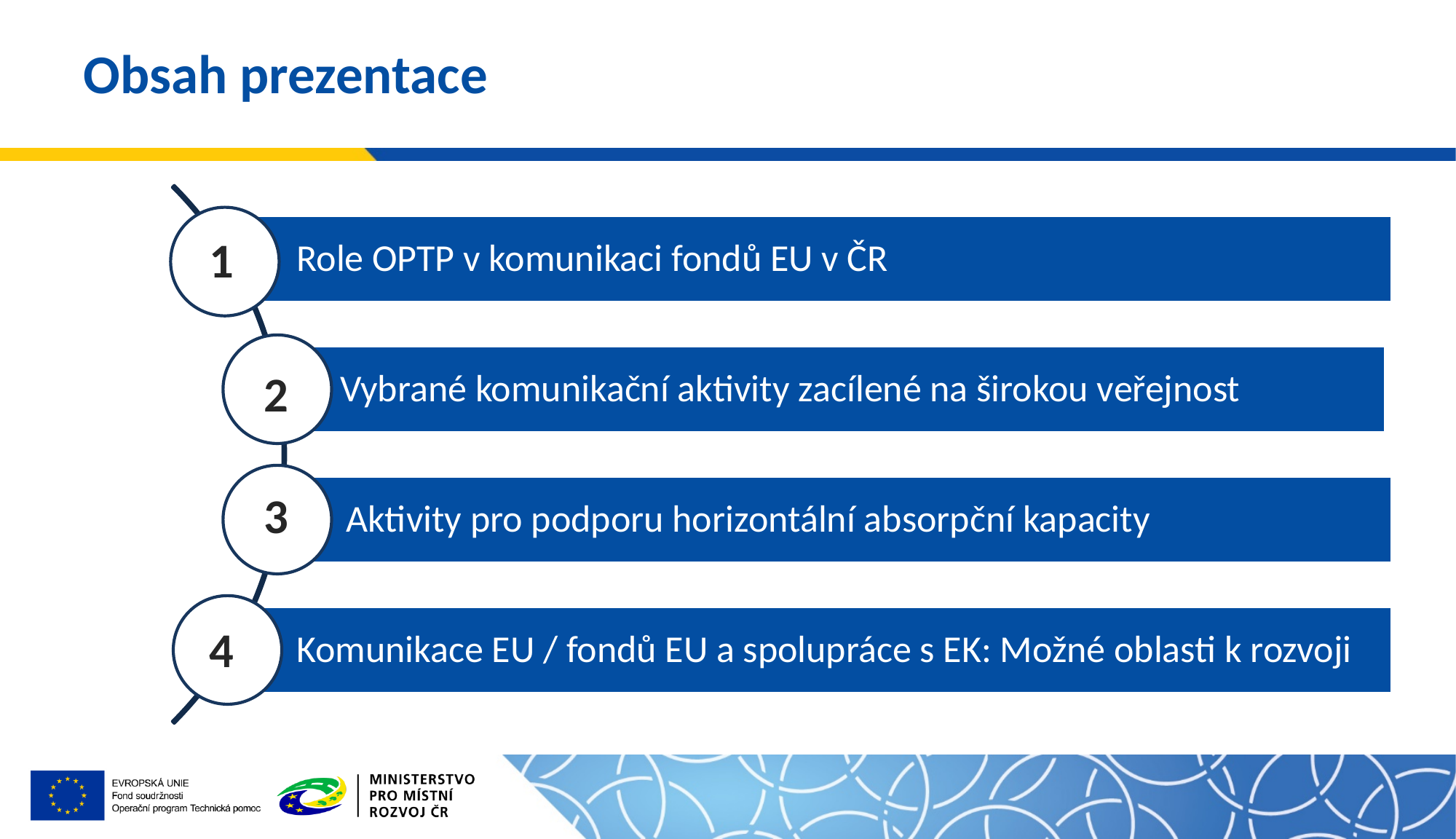

# Obsah prezentace
Role OPTP v komunikaci fondů EU v ČR
Vybrané komunikační aktivity zacílené na širokou veřejnost
Aktivity pro podporu horizontální absorpční kapacity
Komunikace EU / fondů EU a spolupráce s EK: Možné oblasti k rozvoji
1
2
3
4